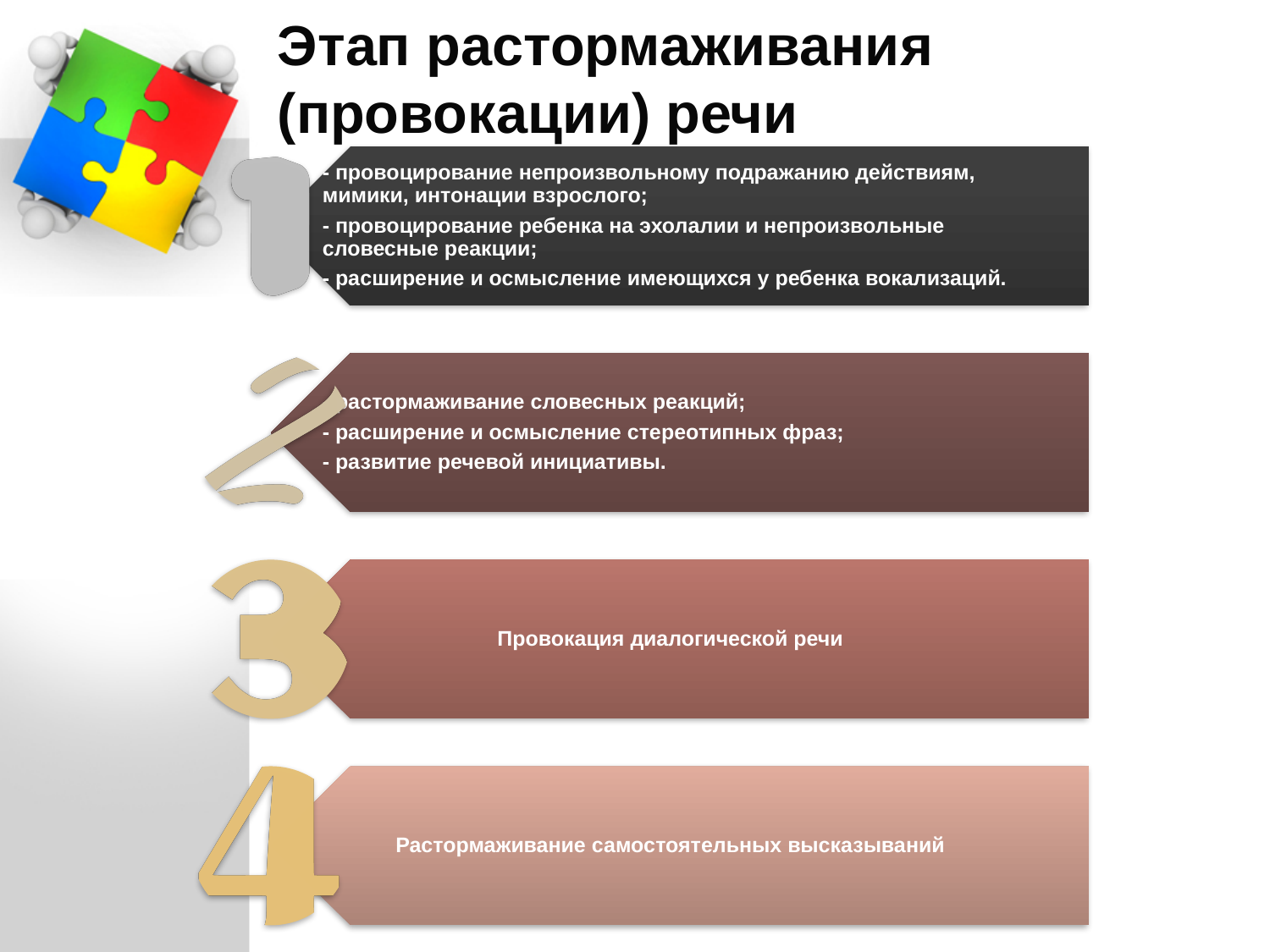

# Этап растормаживания (провокации) речи
- провоцирование непроизвольному подражанию действиям, мимики, интонации взрослого;
- провоцирование ребенка на эхолалии и непроизвольные словесные реакции;
- расширение и осмысление имеющихся у ребенка вокализаций.
- растормаживание словесных реакций;
- расширение и осмысление стереотипных фраз;
- развитие речевой инициативы.
Провокация диалогической речи
Растормаживание самостоятельных высказываний